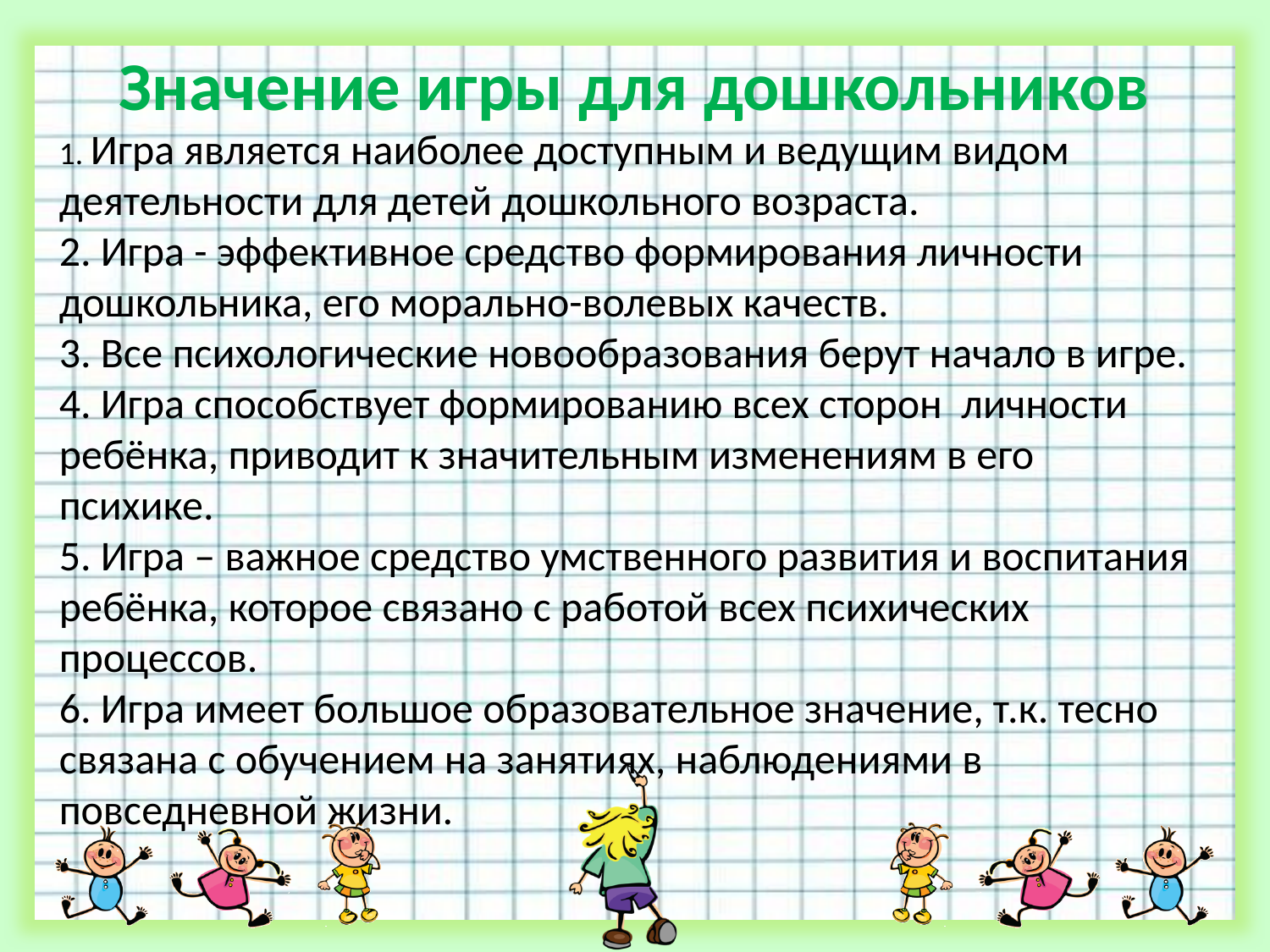

# Значение игры для дошкольников
1. Игра является наиболее доступным и ведущим видом деятельности для детей дошкольного возраста.
2. Игра - эффективное средство формирования личности дошкольника, его морально-волевых качеств.
3. Все психологические новообразования берут начало в игре.
4. Игра способствует формированию всех сторон  личности ребёнка, приводит к значительным изменениям в его психике.
5. Игра – важное средство умственного развития и воспитания ребёнка, которое связано с работой всех психических процессов.
6. Игра имеет большое образовательное значение, т.к. тесно связана с обучением на занятиях, наблюдениями в повседневной жизни.